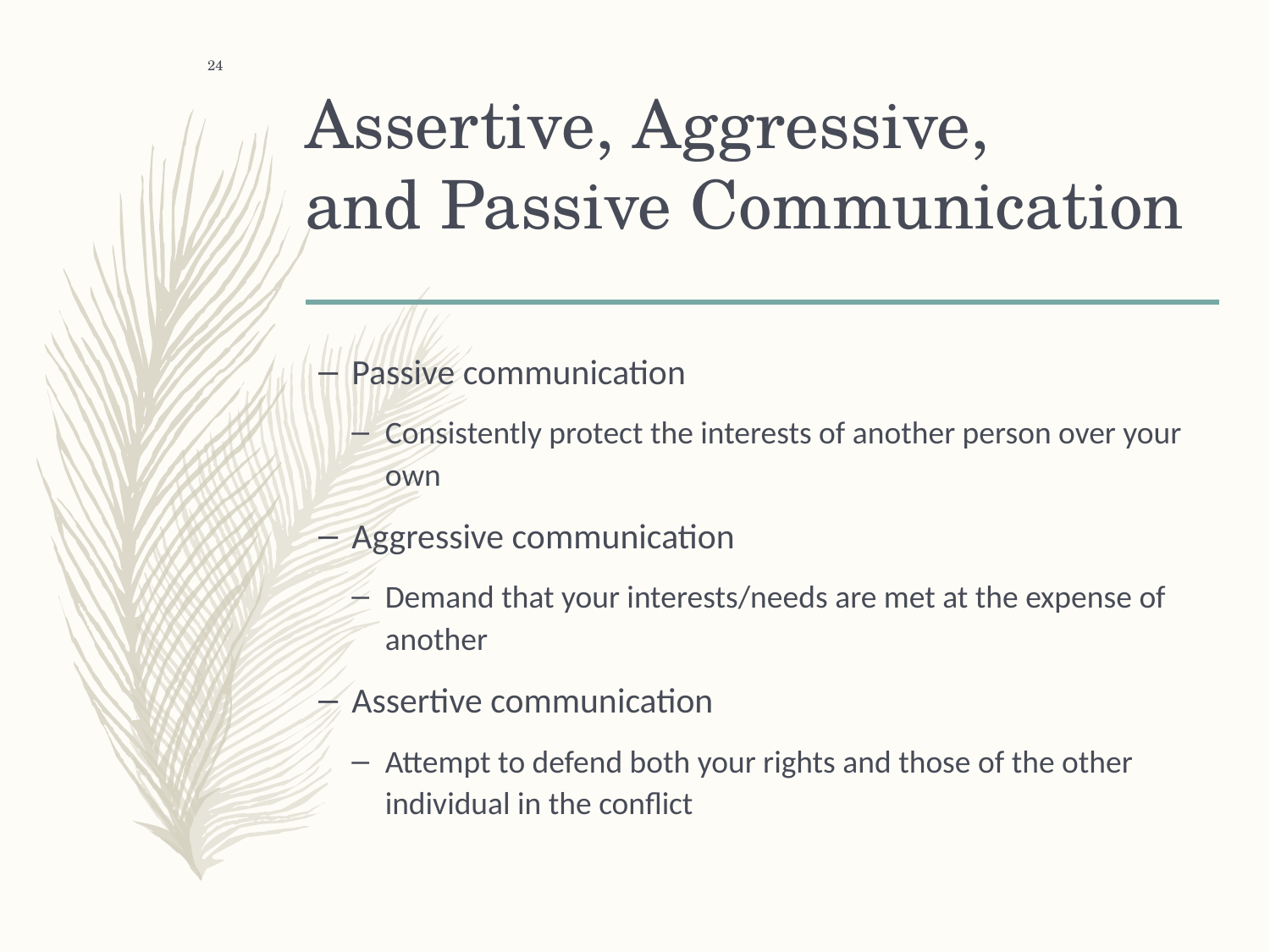

# Assertive, Aggressive, and Passive Communication
 24

Passive communication
Consistently protect the interests of another person over your own
Aggressive communication
Demand that your interests/needs are met at the expense of another
Assertive communication
Attempt to defend both your rights and those of the other individual in the conflict